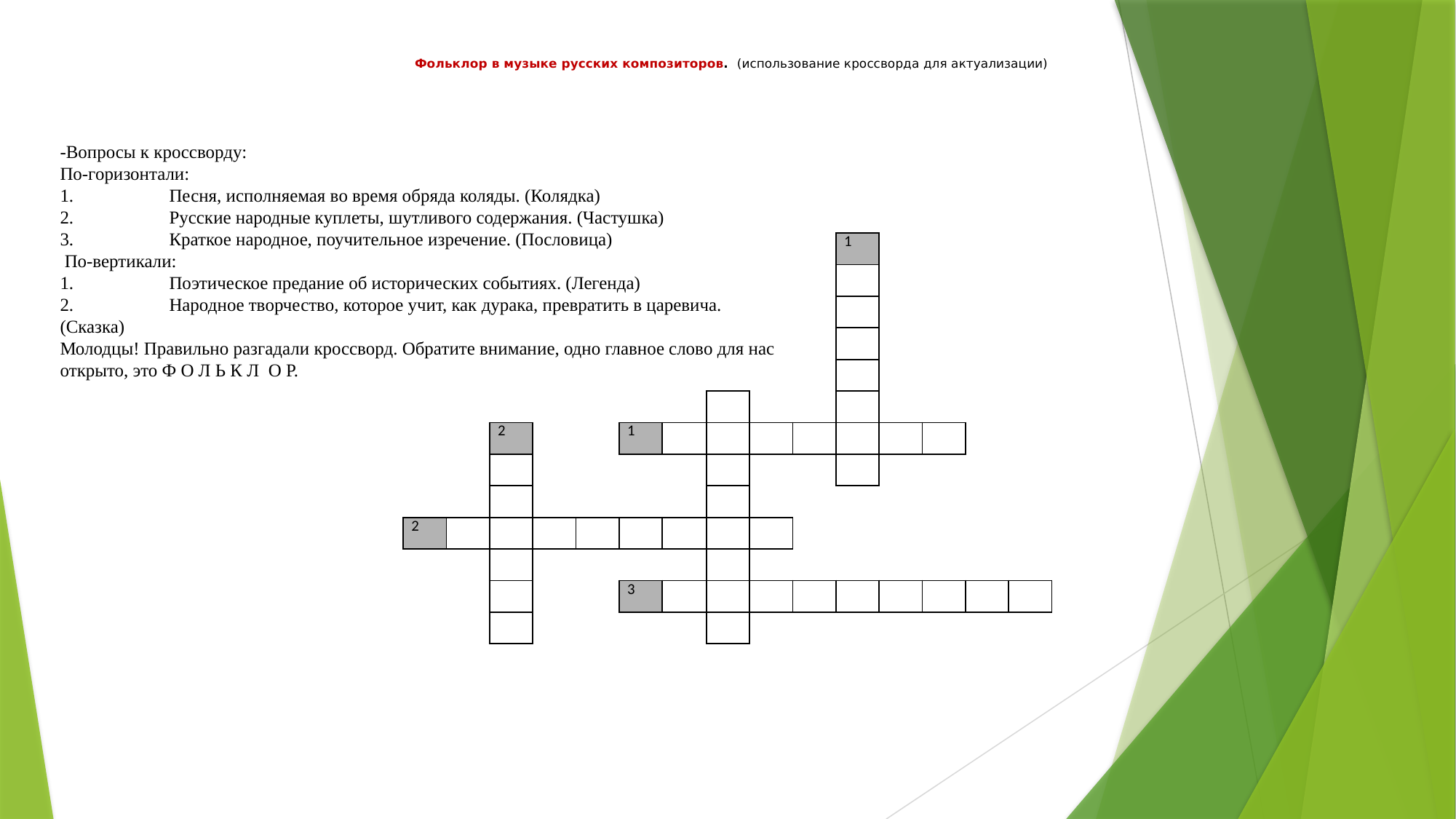

# Фольклор в музыке русских композиторов.  (использование кроссворда для актуализации)
-Вопросы к кроссворду:
По-горизонтали:
1.	Песня, исполняемая во время обряда коляды. (Колядка)
2.	Русские народные куплеты, шутливого содержания. (Частушка)
3.	Краткое народное, поучительное изречение. (Пословица)
 По-вертикали:
1.	Поэтическое предание об исторических событиях. (Легенда)
2.	Народное творчество, которое учит, как дурака, превратить в царевича. (Сказка)
Молодцы! Правильно разгадали кроссворд. Обратите внимание, одно главное слово для нас открыто, это Ф О Л Ь К Л  О Р.
|  |  |  |  |  |  |  |  |  |  | 1 |  |  |  |  |
| --- | --- | --- | --- | --- | --- | --- | --- | --- | --- | --- | --- | --- | --- | --- |
|  |  |  |  |  |  |  |  |  |  |  |  |  |  |  |
|  |  |  |  |  |  |  |  |  |  |  |  |  |  |  |
|  |  |  |  |  |  |  |  |  |  |  |  |  |  |  |
|  |  |  |  |  |  |  |  |  |  |  |  |  |  |  |
|  |  |  |  |  |  |  |  |  |  |  |  |  |  |  |
|  |  | 2 |  |  | 1 |  |  |  |  |  |  |  |  |  |
|  |  |  |  |  |  |  |  |  |  |  |  |  |  |  |
|  |  |  |  |  |  |  |  |  |  |  |  |  |  |  |
| 2 |  |  |  |  |  |  |  |  |  |  |  |  |  |  |
|  |  |  |  |  |  |  |  |  |  |  |  |  |  |  |
|  |  |  |  |  | 3 |  |  |  |  |  |  |  |  |  |
|  |  |  |  |  |  |  |  |  |  |  |  |  |  |  |